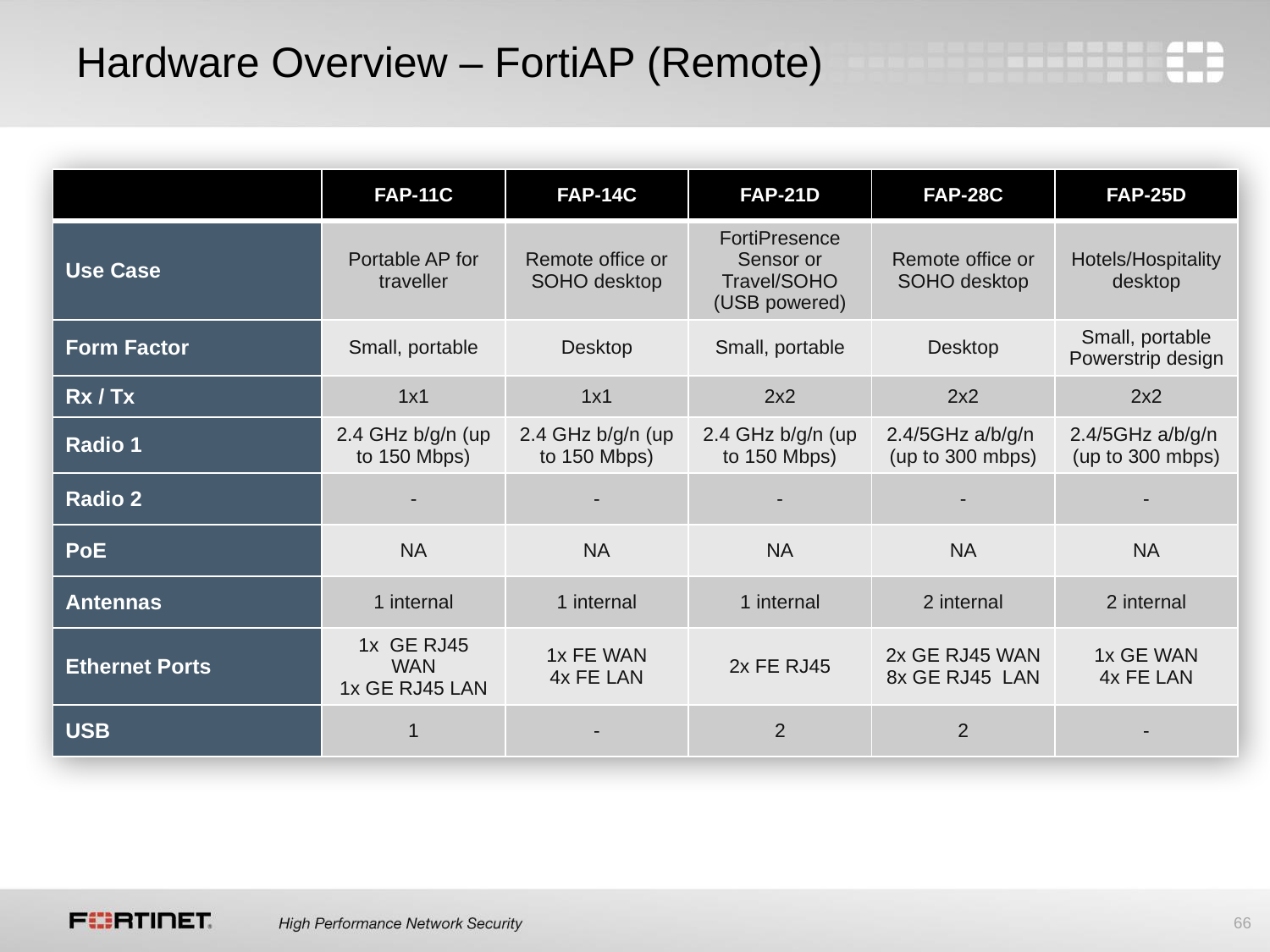

# Hardware Overview – FortiAP (Remote)
|  | FAP-11C | FAP-14C | FAP-21D | FAP-28C | FAP-25D |
| --- | --- | --- | --- | --- | --- |
| Use Case | Portable AP for traveller | Remote office or SOHO desktop | FortiPresence Sensor or Travel/SOHO (USB powered) | Remote office or SOHO desktop | Hotels/Hospitality desktop |
| Form Factor | Small, portable | Desktop | Small, portable | Desktop | Small, portable Powerstrip design |
| Rx / Tx | 1x1 | 1x1 | 2x2 | 2x2 | 2x2 |
| Radio 1 | 2.4 GHz b/g/n (up to 150 Mbps) | 2.4 GHz b/g/n (up to 150 Mbps) | 2.4 GHz b/g/n (up to 150 Mbps) | 2.4/5GHz a/b/g/n (up to 300 mbps) | 2.4/5GHz a/b/g/n (up to 300 mbps) |
| Radio 2 | - | - | - | - | - |
| PoE | NA | NA | NA | NA | NA |
| Antennas | 1 internal | 1 internal | 1 internal | 2 internal | 2 internal |
| Ethernet Ports | 1x GE RJ45 WAN 1x GE RJ45 LAN | 1x FE WAN 4x FE LAN | 2x FE RJ45 | 2x GE RJ45 WAN 8x GE RJ45 LAN | 1x GE WAN 4x FE LAN |
| USB | 1 | - | 2 | 2 | - |